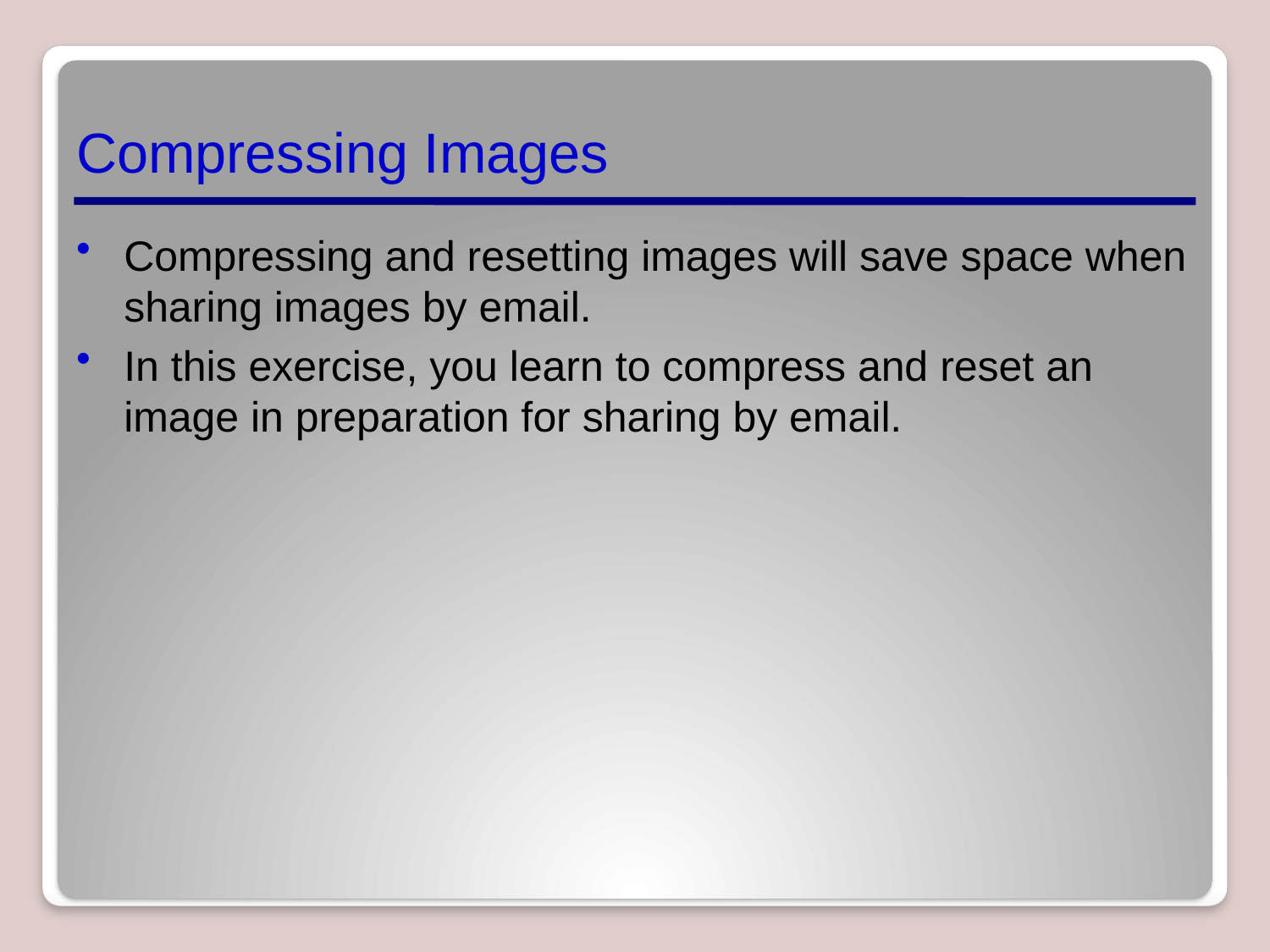

# Compressing Images
Compressing and resetting images will save space when sharing images by email.
In this exercise, you learn to compress and reset an image in preparation for sharing by email.